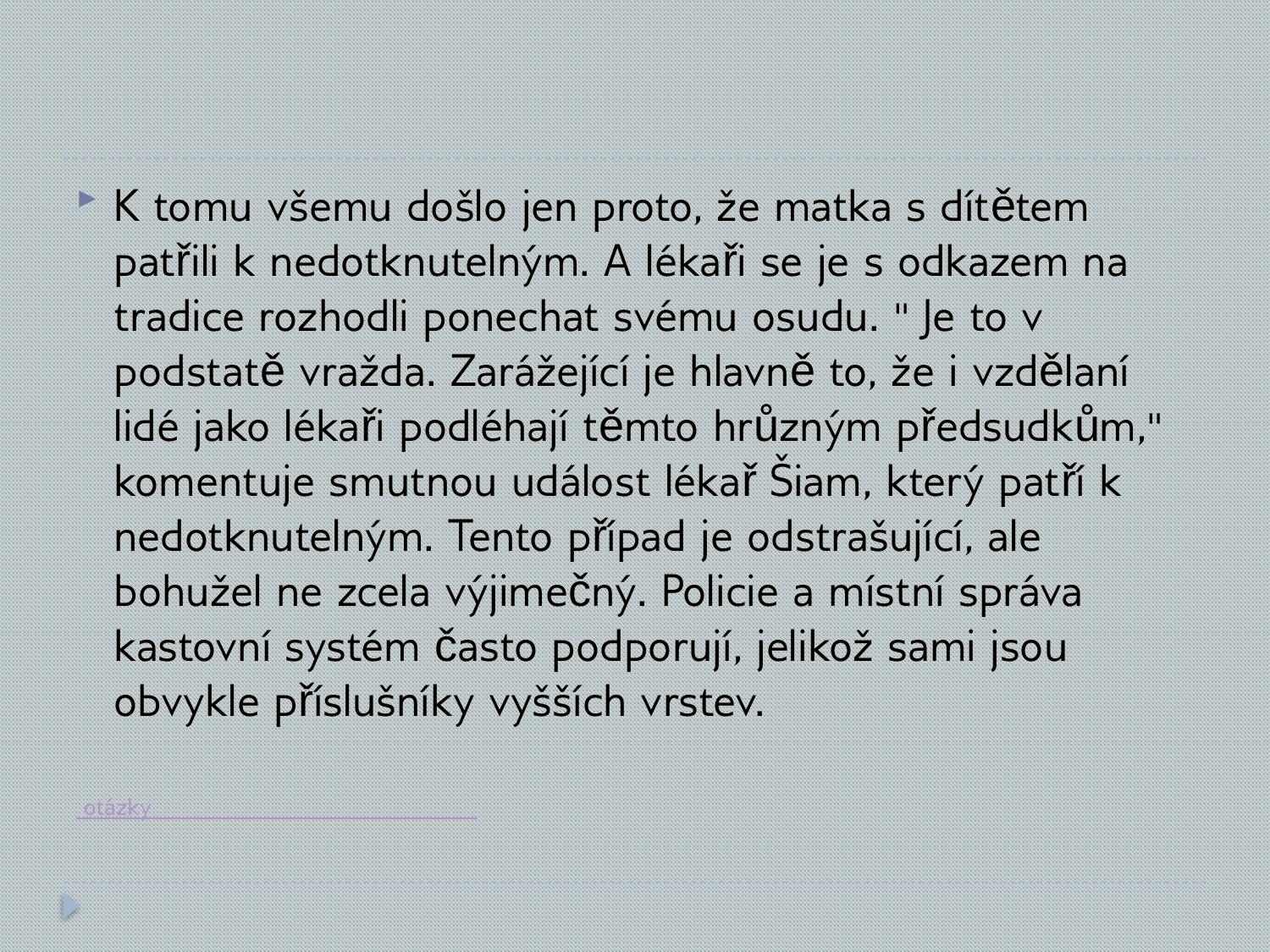

#
K tomu všemu došlo jen proto, že matka s dítětem patřili k nedotknutelným. A lékaři se je s odkazem na tradice rozhodli ponechat svému osudu. " Je to v podstatě vražda. Zarážející je hlavně to, že i vzdělaní lidé jako lékaři podléhají těmto hrůzným předsudkům," komentuje smutnou událost lékař Šiam, který patří k nedotknutelným. Tento případ je odstrašující, ale bohužel ne zcela výjimečný. Policie a místní správa kastovní systém často podporují, jelikož sami jsou obvykle příslušníky vyšších vrstev.
                                                                           otázky